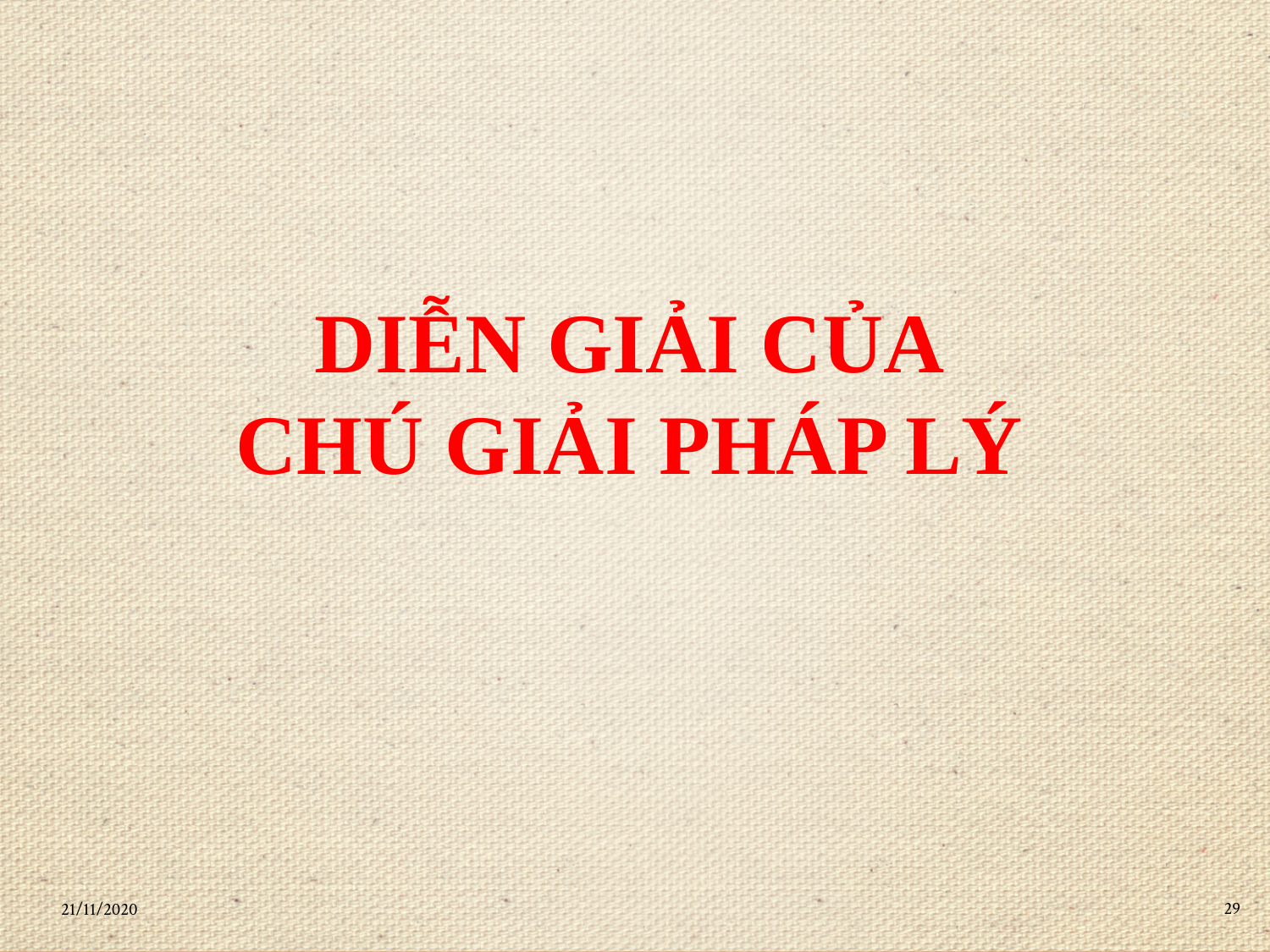

# DIỄN GIẢI CỦA CHÚ GIẢI PHÁP LÝ
21/11/2020
29